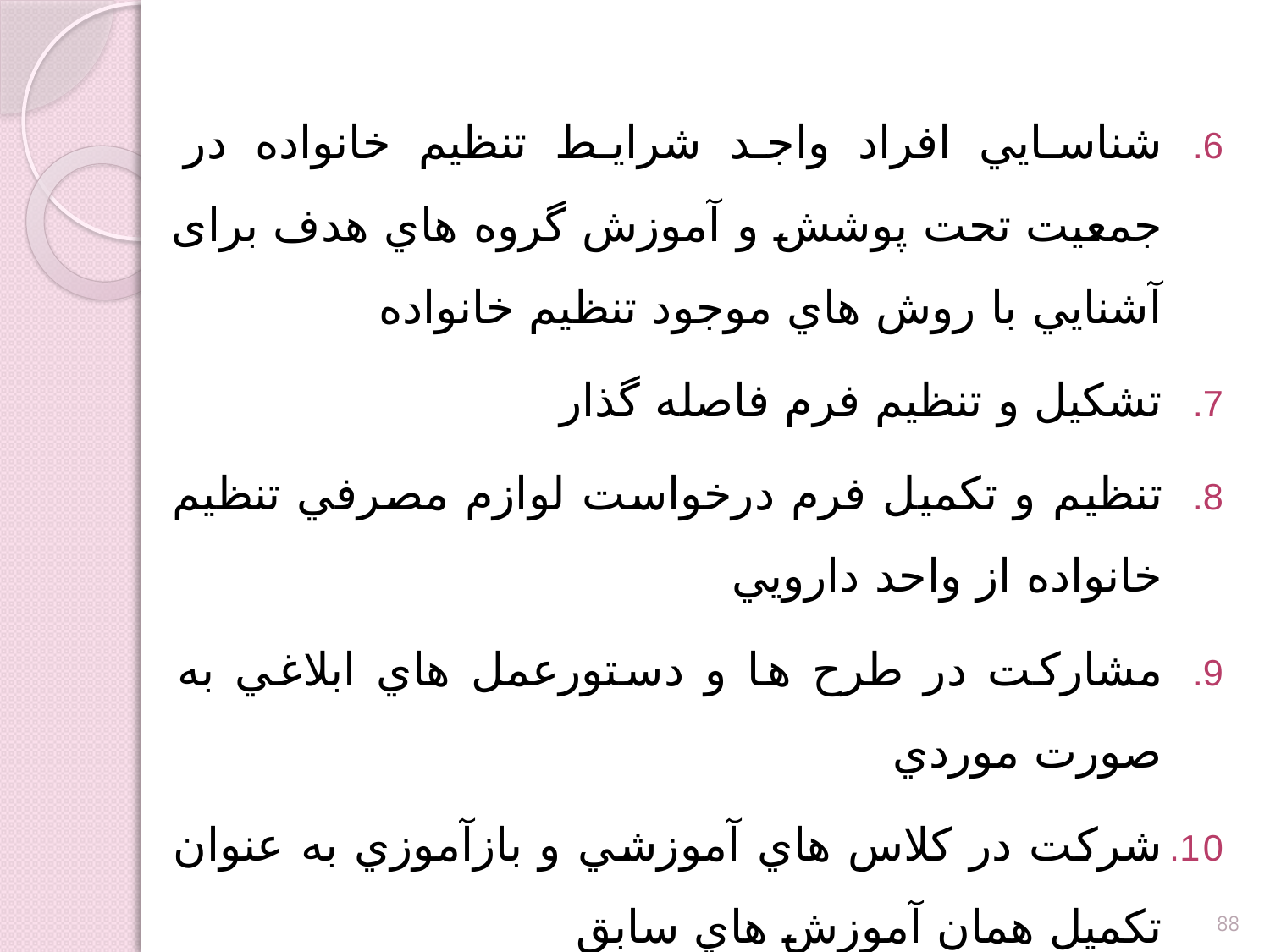

شناسايي افراد واجد شرايط تنظيم خانواده در جمعيت تحت پوشش و 	آموزش گروه هاي هدف برای آشنايي با روش هاي موجود تنظيم خانواده
تشكيل و تنظيم فرم فاصله گذار
تنظيم و تكميل فرم درخواست لوازم مصرفي تنظيم خانواده از واحد دارويي
مشاركت در طرح ها و دستورعمل هاي ابلاغي به صورت موردي
شركت در كلاس هاي آموزشي و بازآموزي به عنوان تكميل همان آموزش هاي سابق

88